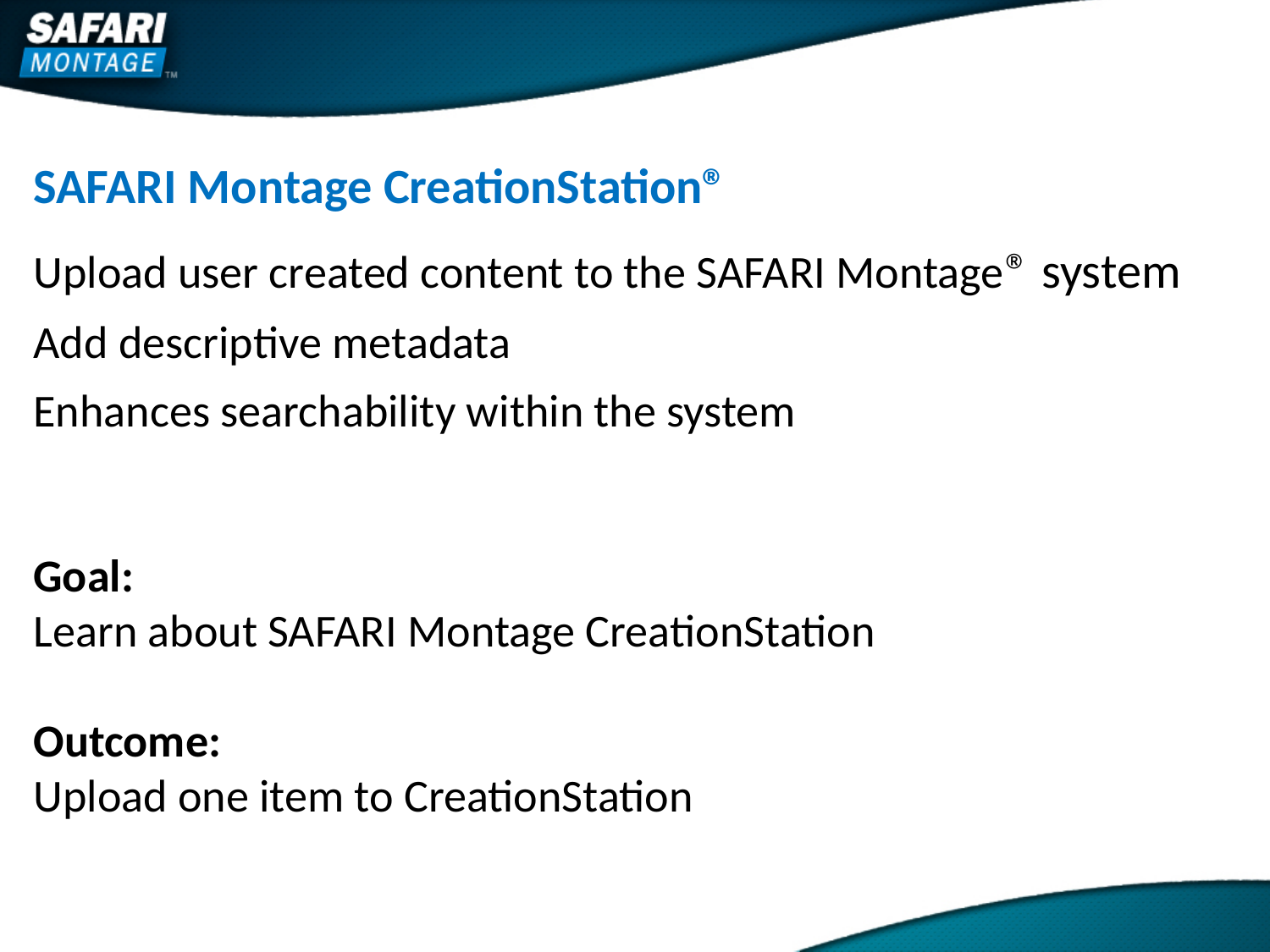

SAFARI Montage CreationStation®
Upload user created content to the SAFARI Montage® system
Add descriptive metadata
Enhances searchability within the system

Goal:
Learn about SAFARI Montage CreationStation

Outcome:
Upload one item to CreationStation